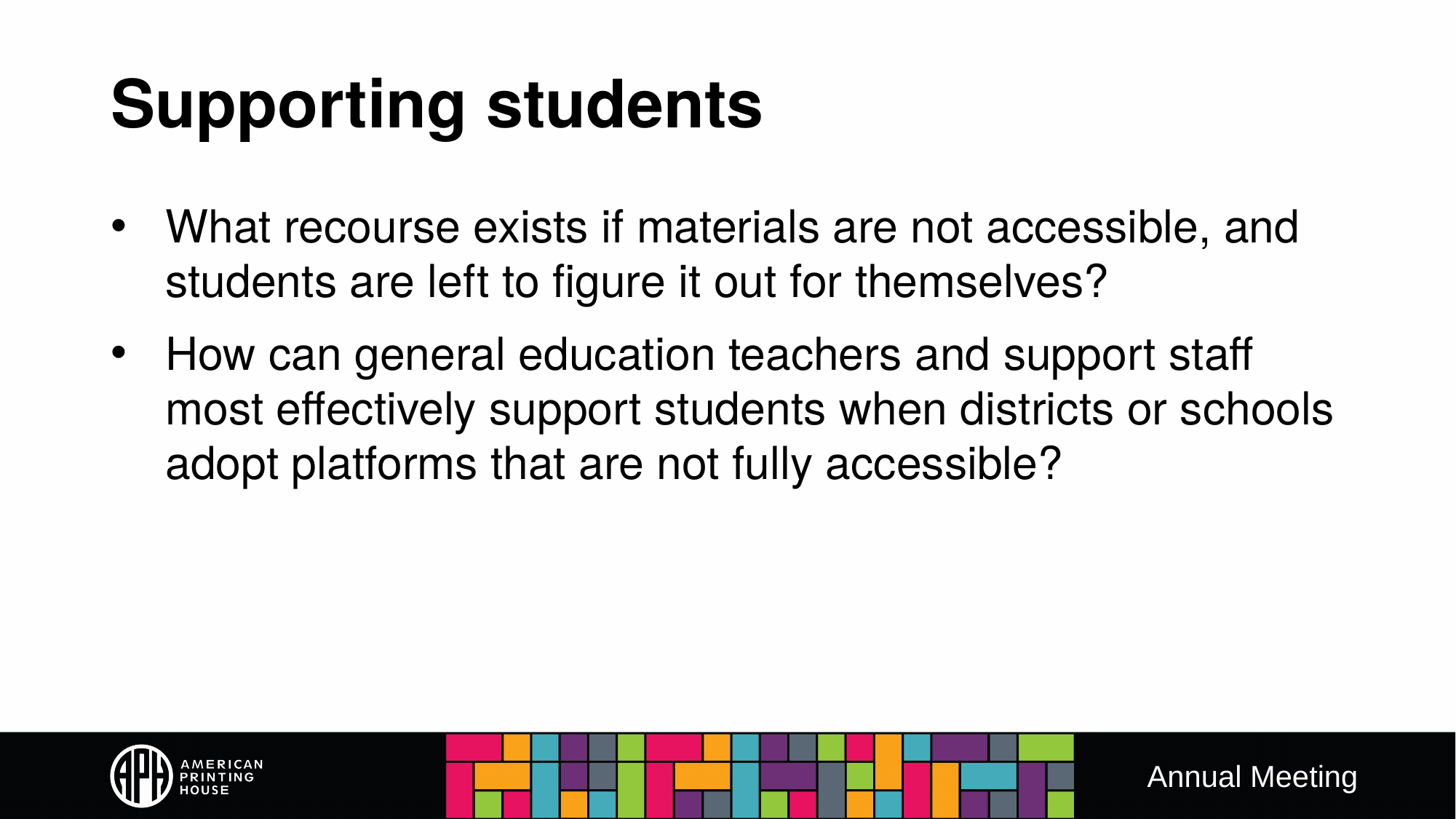

# Supporting students
What recourse exists if materials are not accessible, and students are left to figure it out for themselves?
How can general education teachers and support staff most effectively support students when districts or schools adopt platforms that are not fully accessible?